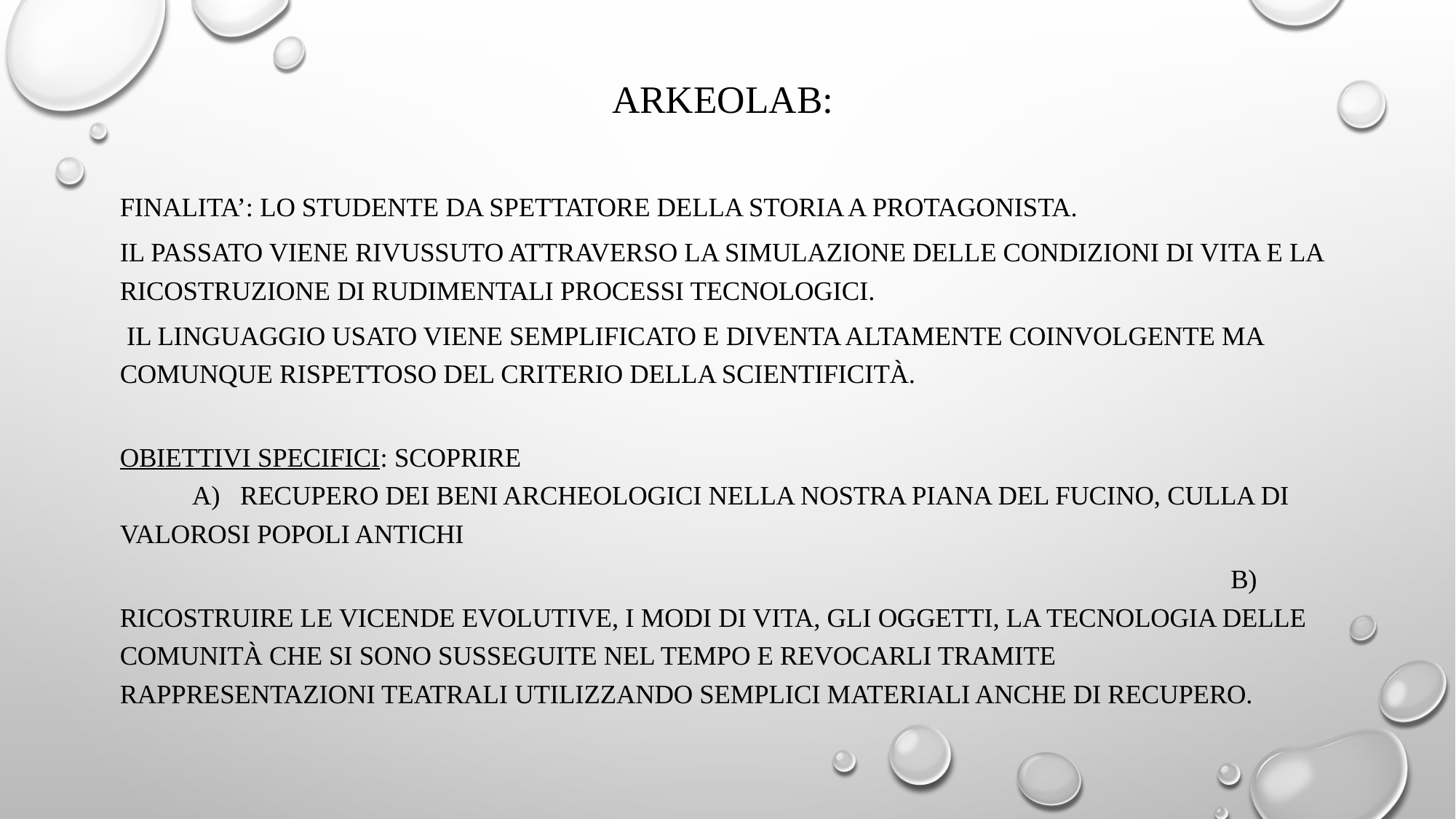

# ARKEOLAB:
FINALITA’: lo studente da spettatore della storia a protagonista.
Il passato VIENE RIVUSSUTO attraverso la simulazione delle condizioni di vita e la ricostruzione di rudimentali processi tecnologici.
 Il linguaggio usato viene semplificato e diventa altamente coinvolgente ma comunque rispettoso del criterio della scientificità.
Obiettivi specifici: scoprire                                                                                                                                    a)   recupero dei beni archeologici nella nostra piana del Fucino, culla di valorosi popoli antichi
                                                                                                                                                                     b)  ricostruire le vicende evolutive, i modi di vita, gli oggetti, la tecnologia delle comunità che si sono susseguite nel tempo E Revocarli tramite    rappresentazioni teatrali utilizzando semplici materiali anche di recupero.